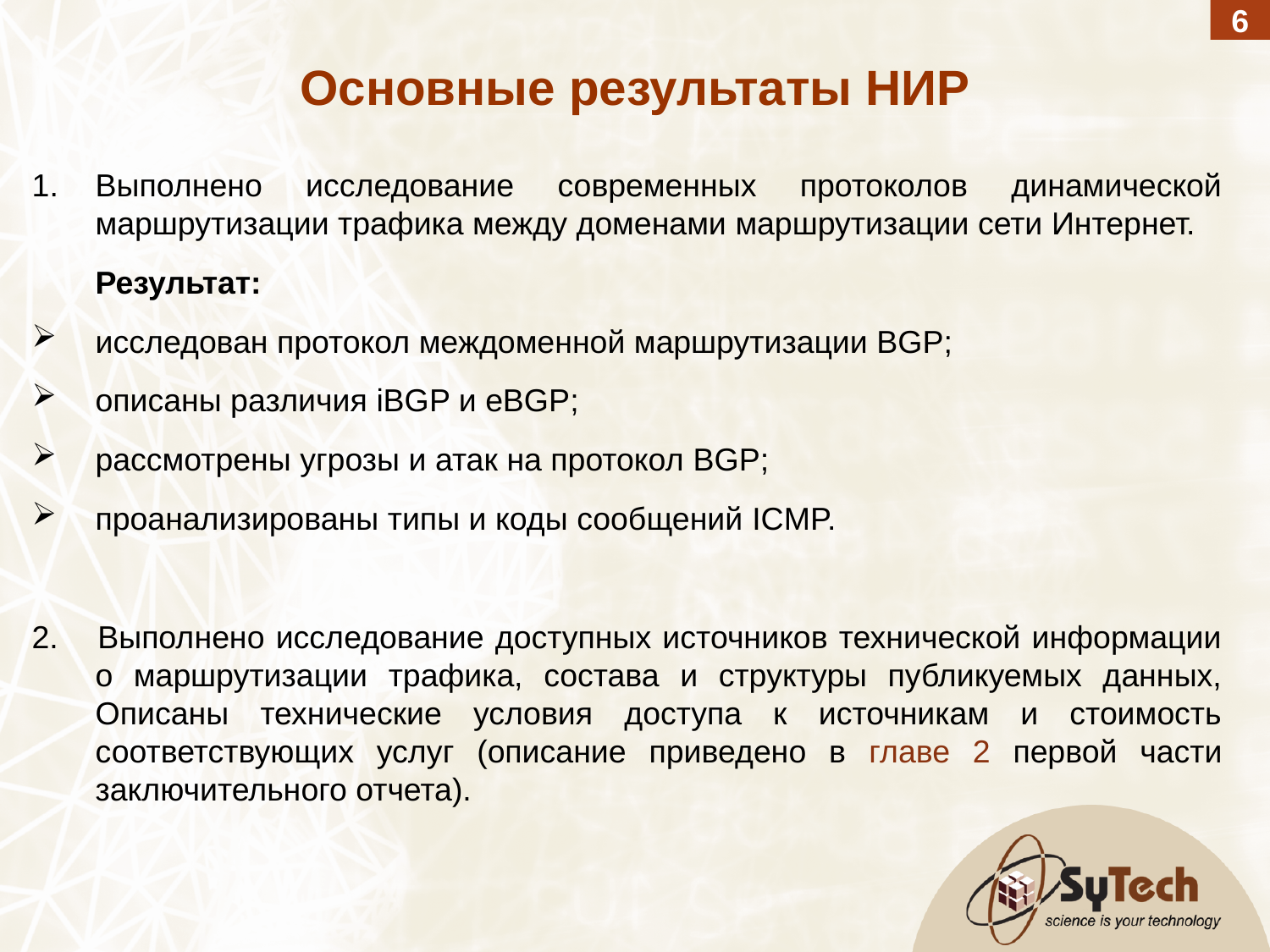

6

Выполнено исследование современных протоколов динамической маршрутизации трафика между доменами маршрутизации сети Интернет.
	Результат:
исследован протокол междоменной маршрутизации BGP;
описаны различия iBGP и eBGP;
рассмотрены угрозы и атак на протокол BGP;
проанализированы типы и коды сообщений ICMP.

2. 	Выполнено исследование доступных источников технической информации о маршрутизации трафика, состава и структуры публикуемых данных, Описаны технические условия доступа к источникам и стоимость соответствующих услуг (описание приведено в главе 2 первой части заключительного отчета).

Основные результаты НИР